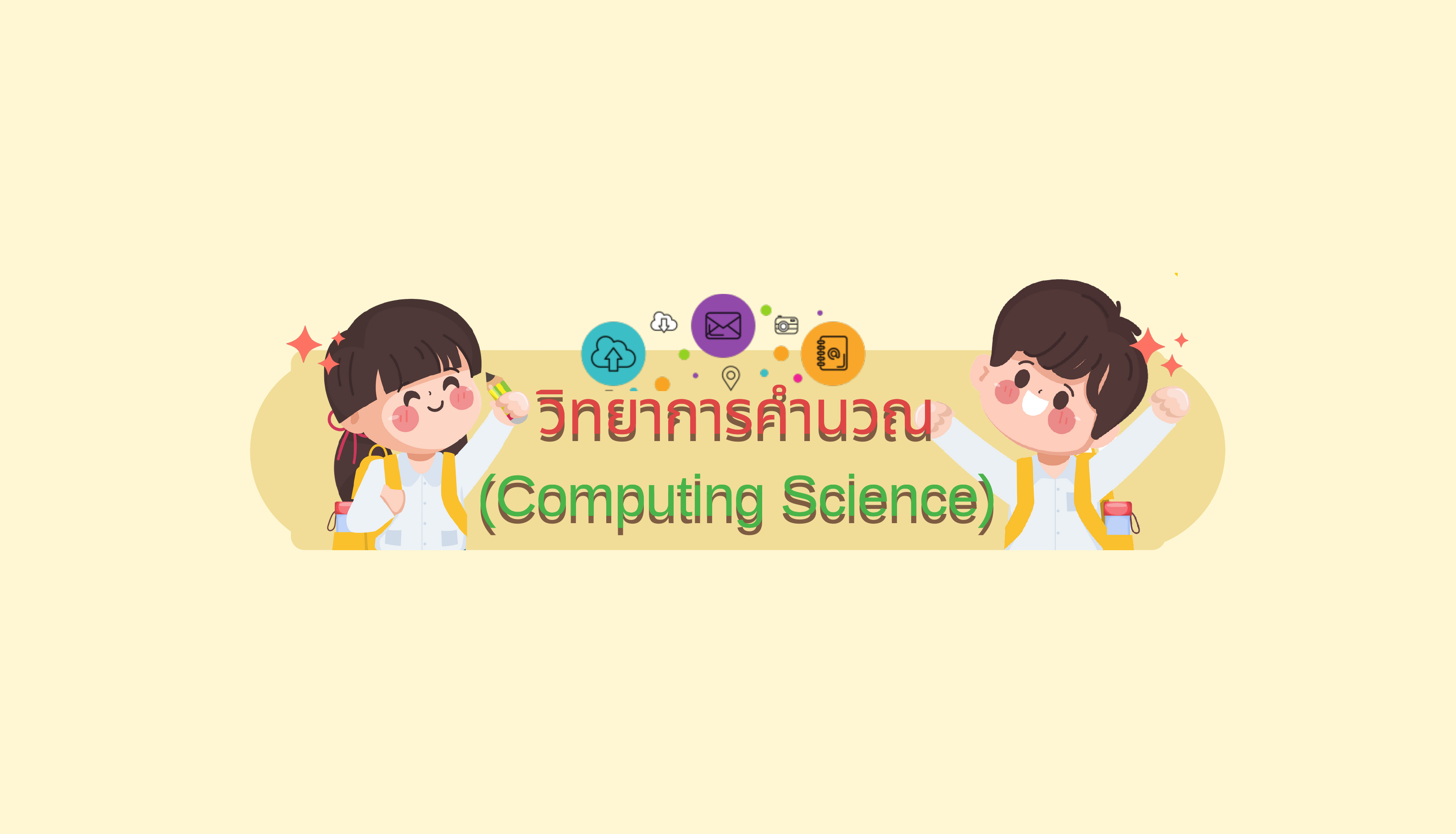

วิทยาการคำนวณ
(Computing Science)
วิทยาการคำนวณ
(Computing Science)
วิทยาการคำนวณ
(Computing Science)